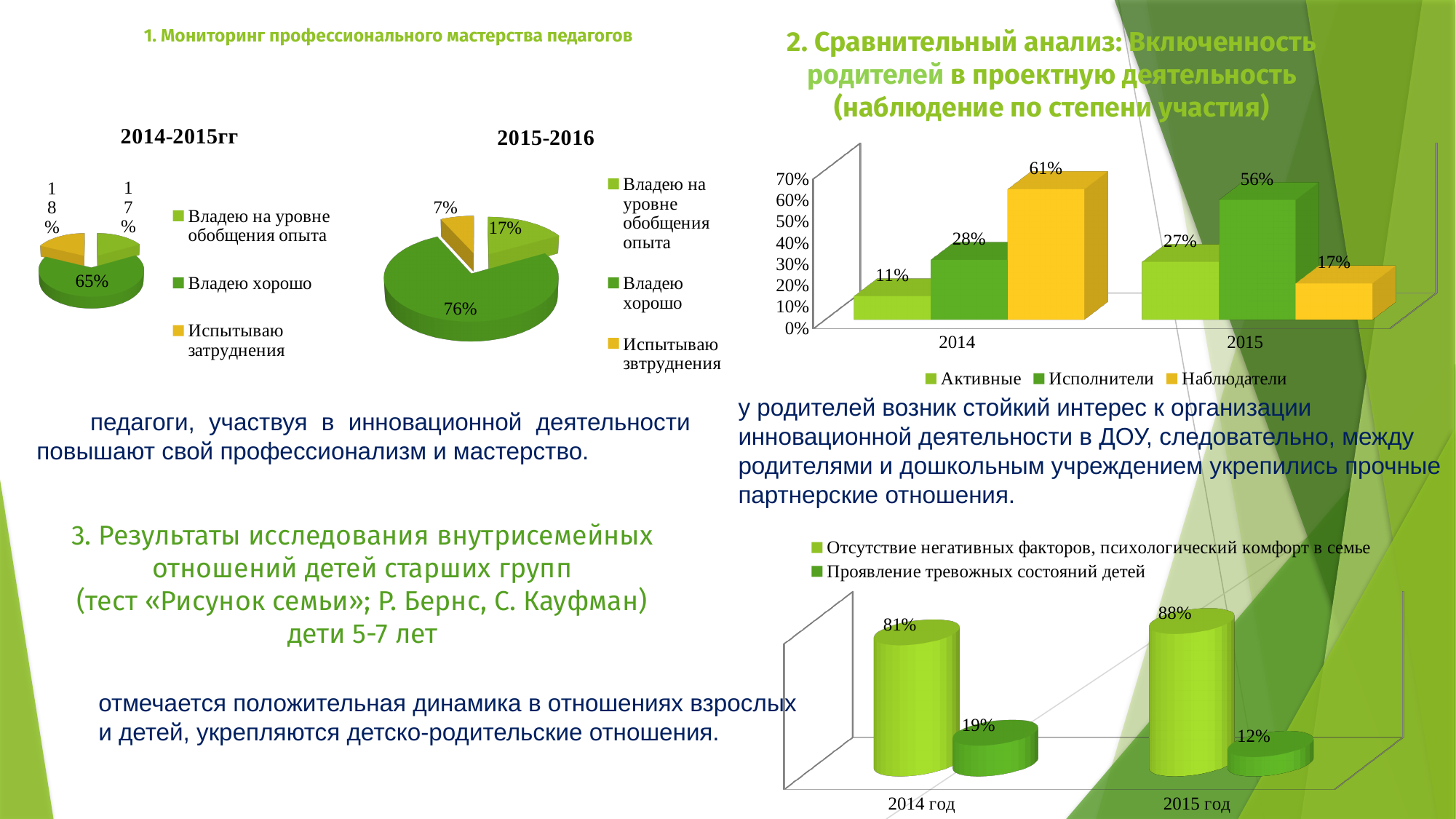

# 1. Мониторинг профессионального мастерства педагогов
2. Сравнительный анализ: Включенность родителей в проектную деятельность (наблюдение по степени участия)

[unsupported chart]

[unsupported chart]

[unsupported chart]

у родителей возник стойкий интерес к организации инновационной деятельности в ДОУ, следовательно, между родителями и дошкольным учреждением укрепились прочные партнерские отношения.
педагоги, участвуя в инновационной деятельности повышают свой профессионализм и мастерство.
3. Результаты исследования внутрисемейных отношений детей старших групп
 (тест «Рисунок семьи»; Р. Бернс, С. Кауфман)
дети 5-7 лет

[unsupported chart]

отмечается положительная динамика в отношениях взрослых и детей, укрепляются детско-родительские отношения.